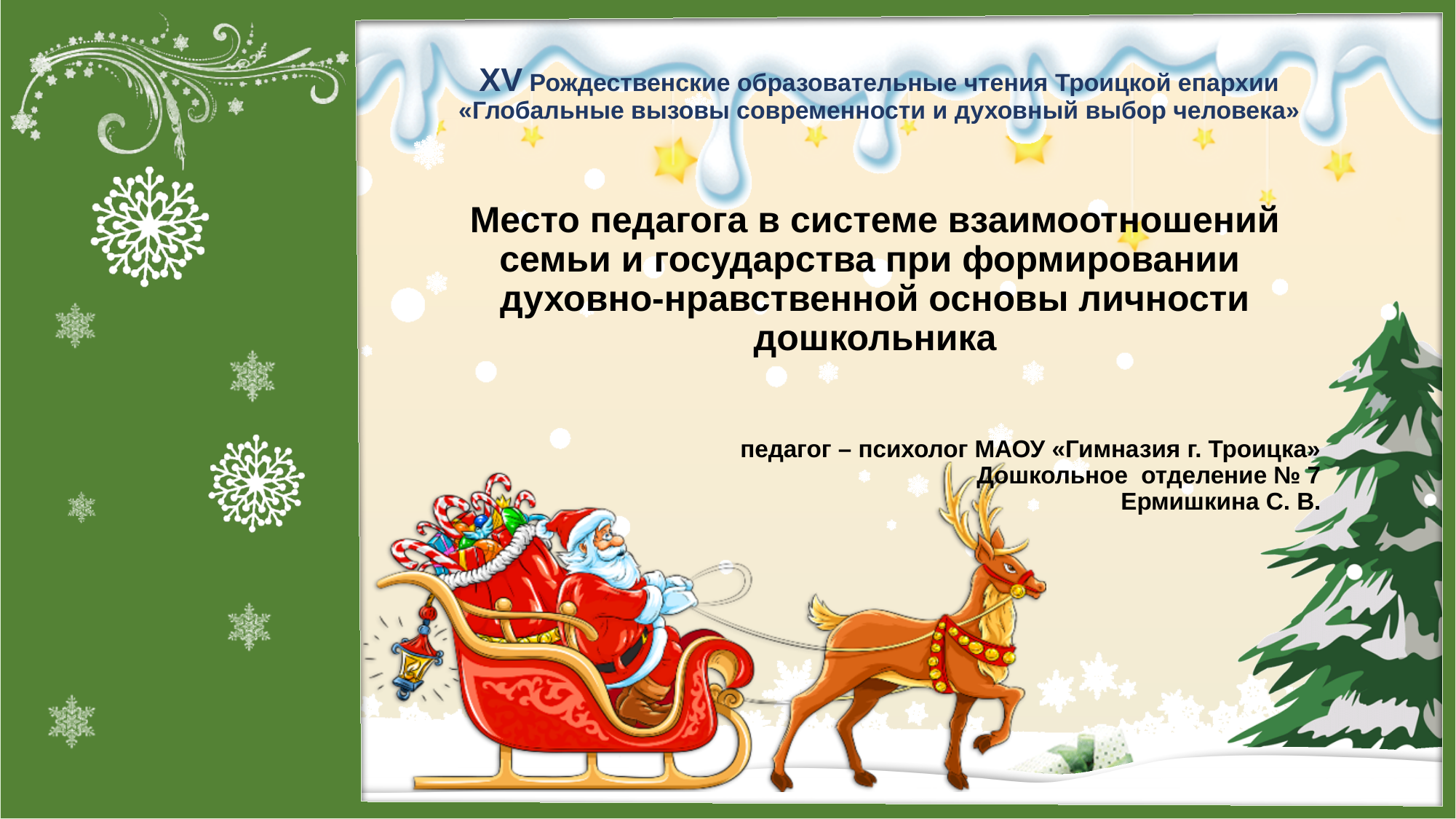

# XV Рождественские образовательные чтения Троицкой епархии «Глобальные вызовы современности и духовный выбор человека»
Место педагога в системе взаимоотношений семьи и государства при формировании
духовно-нравственной основы личности дошкольника

педагог – психолог МАОУ «Гимназия г. Троицка»
Дошкольное  отделение № 7
Ермишкина С. В.